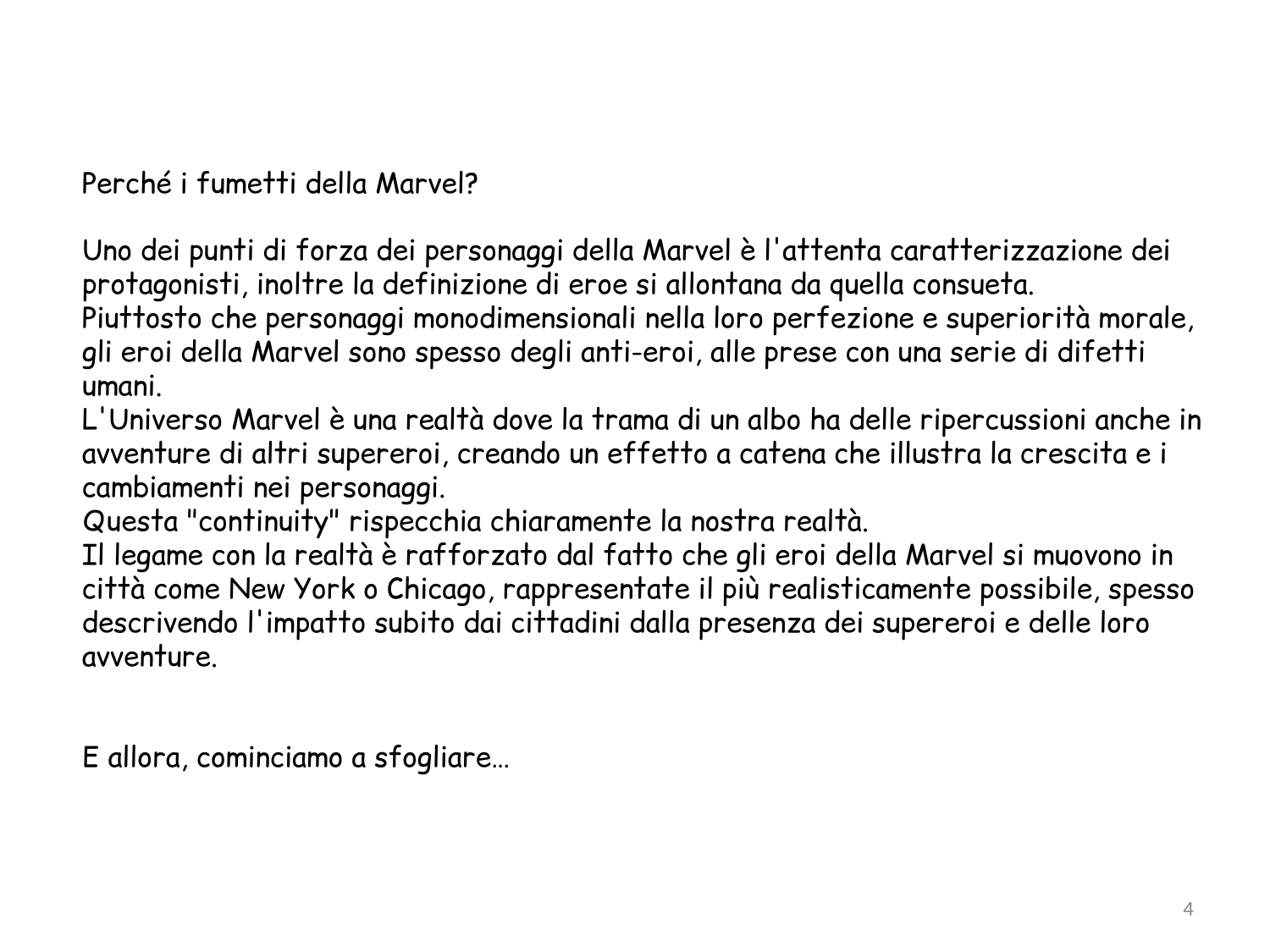

Perché i fumetti della Marvel?

Uno dei punti di forza dei personaggi della Marvel è l'attenta caratterizzazione dei protagonisti, inoltre la definizione di eroe si allontana da quella consueta.
Piuttosto che personaggi monodimensionali nella loro perfezione e superiorità morale, gli eroi della Marvel sono spesso degli anti-eroi, alle prese con una serie di difetti umani.
L'Universo Marvel è una realtà dove la trama di un albo ha delle ripercussioni anche in avventure di altri supereroi, creando un effetto a catena che illustra la crescita e i cambiamenti nei personaggi.
Questa "continuity" rispecchia chiaramente la nostra realtà.
Il legame con la realtà è rafforzato dal fatto che gli eroi della Marvel si muovono in città come New York o Chicago, rappresentate il più realisticamente possibile, spesso descrivendo l'impatto subito dai cittadini dalla presenza dei supereroi e delle loro avventure.

E allora, cominciamo a sfogliare…

4